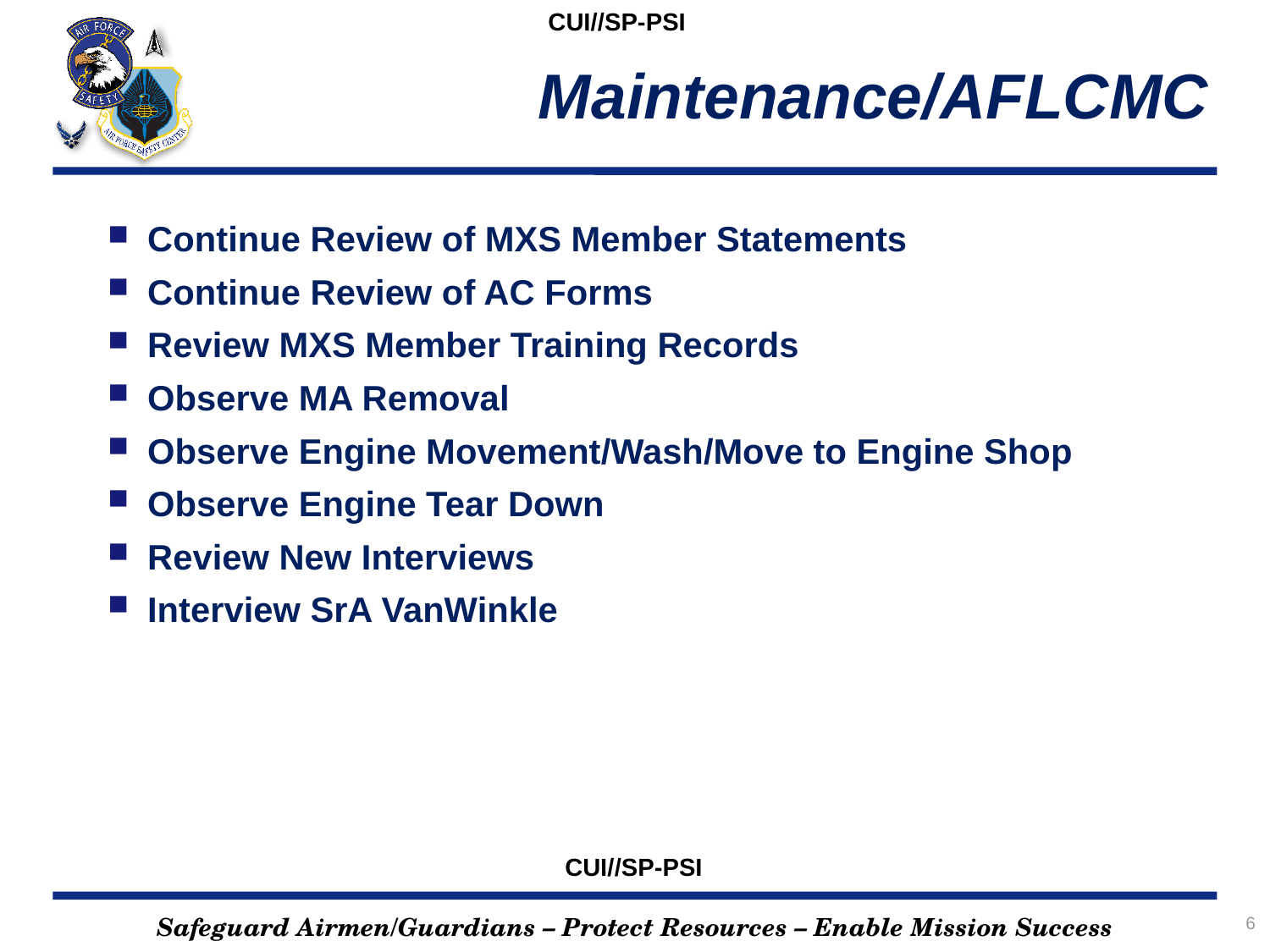

CUI//SP-PSI
# Maintenance/AFLCMC
Continue Review of MXS Member Statements
Continue Review of AC Forms
Review MXS Member Training Records
Observe MA Removal
Observe Engine Movement/Wash/Move to Engine Shop
Observe Engine Tear Down
Review New Interviews
Interview SrA VanWinkle

CUI//SP-PSI
6